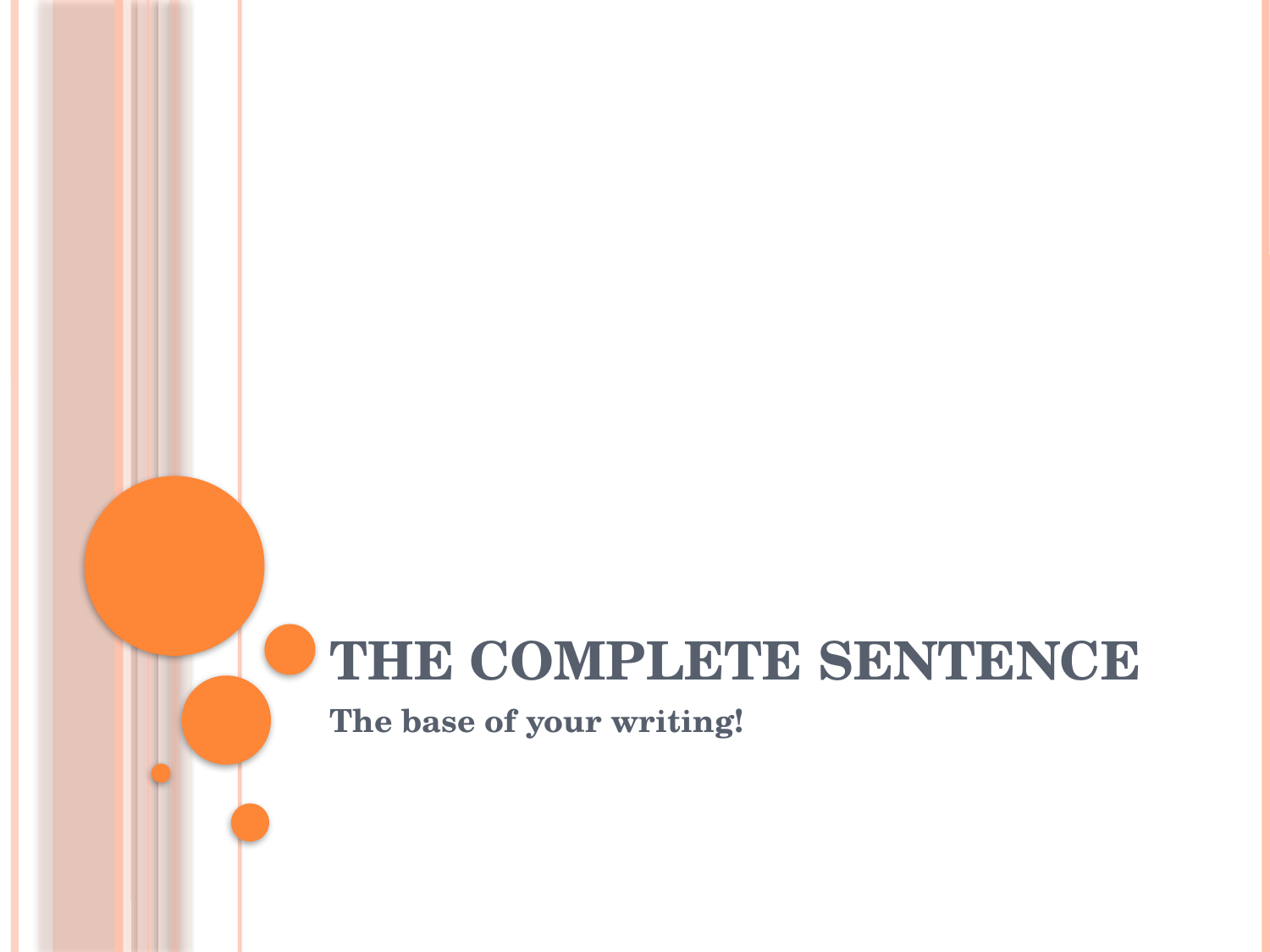

# The Complete Sentence
The base of your writing!